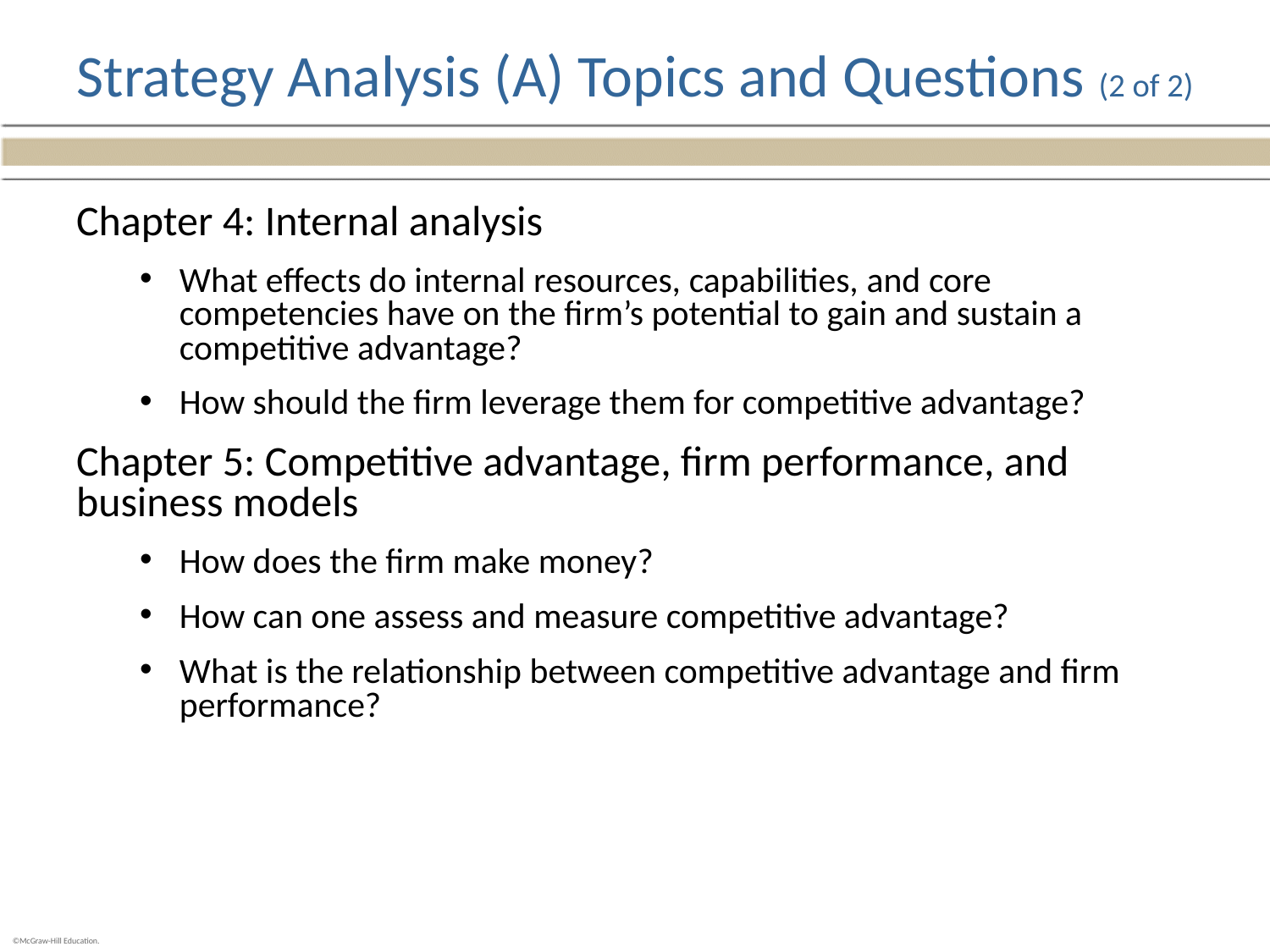

# Strategy Analysis (A) Topics and Questions (2 of 2)
Chapter 4: Internal analysis
What effects do internal resources, capabilities, and core competencies have on the firm’s potential to gain and sustain a competitive advantage?
How should the firm leverage them for competitive advantage?
Chapter 5: Competitive advantage, firm performance, and business models
How does the firm make money?
How can one assess and measure competitive advantage?
What is the relationship between competitive advantage and firm performance?